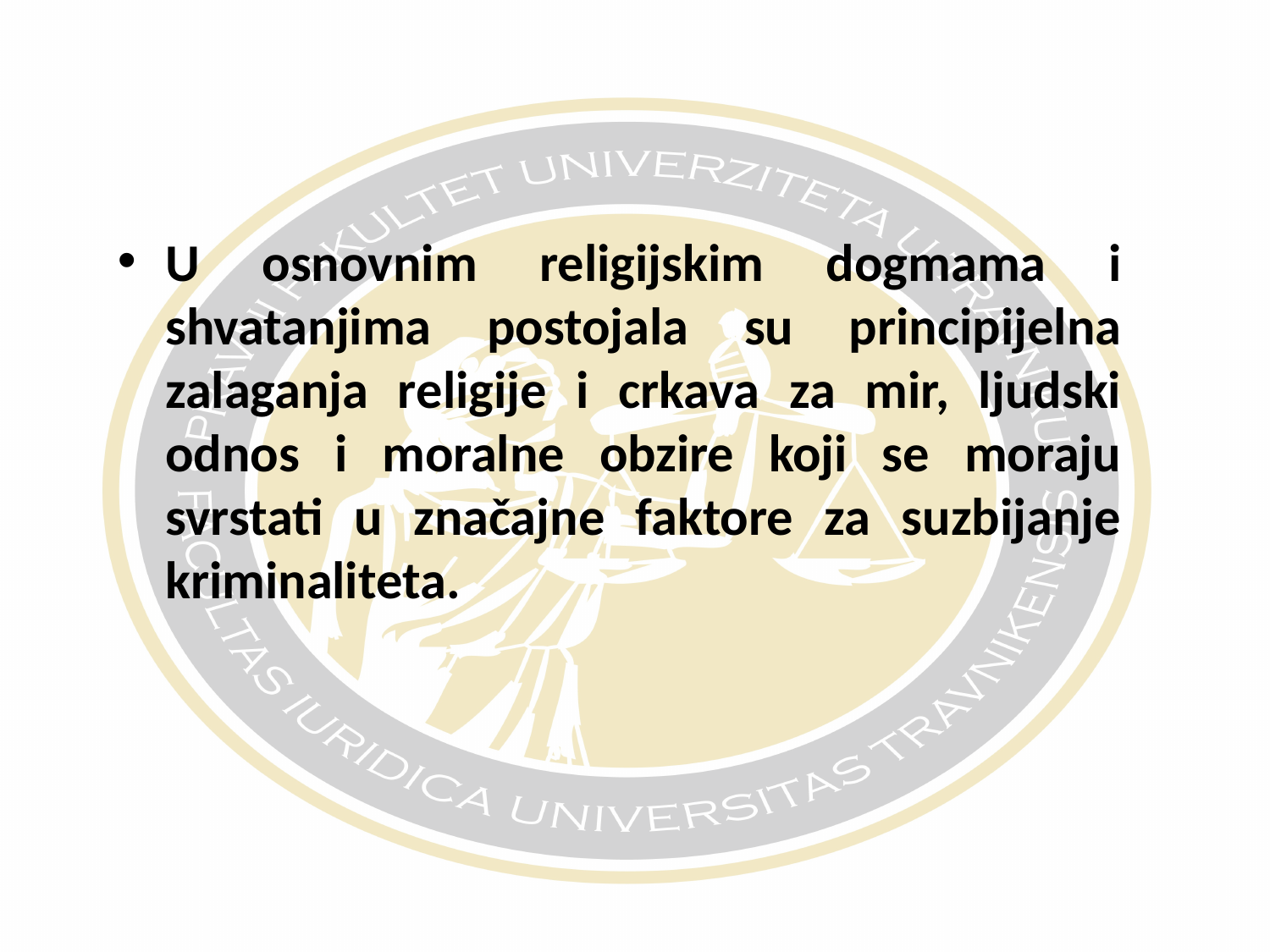

#
U osnovnim religijskim dogmama i shvatanjima postojala su principijelna zalaganja religije i crkava za mir, ljudski odnos i moralne obzire koji se moraju svrstati u značajne faktore za suzbijanje kriminaliteta.